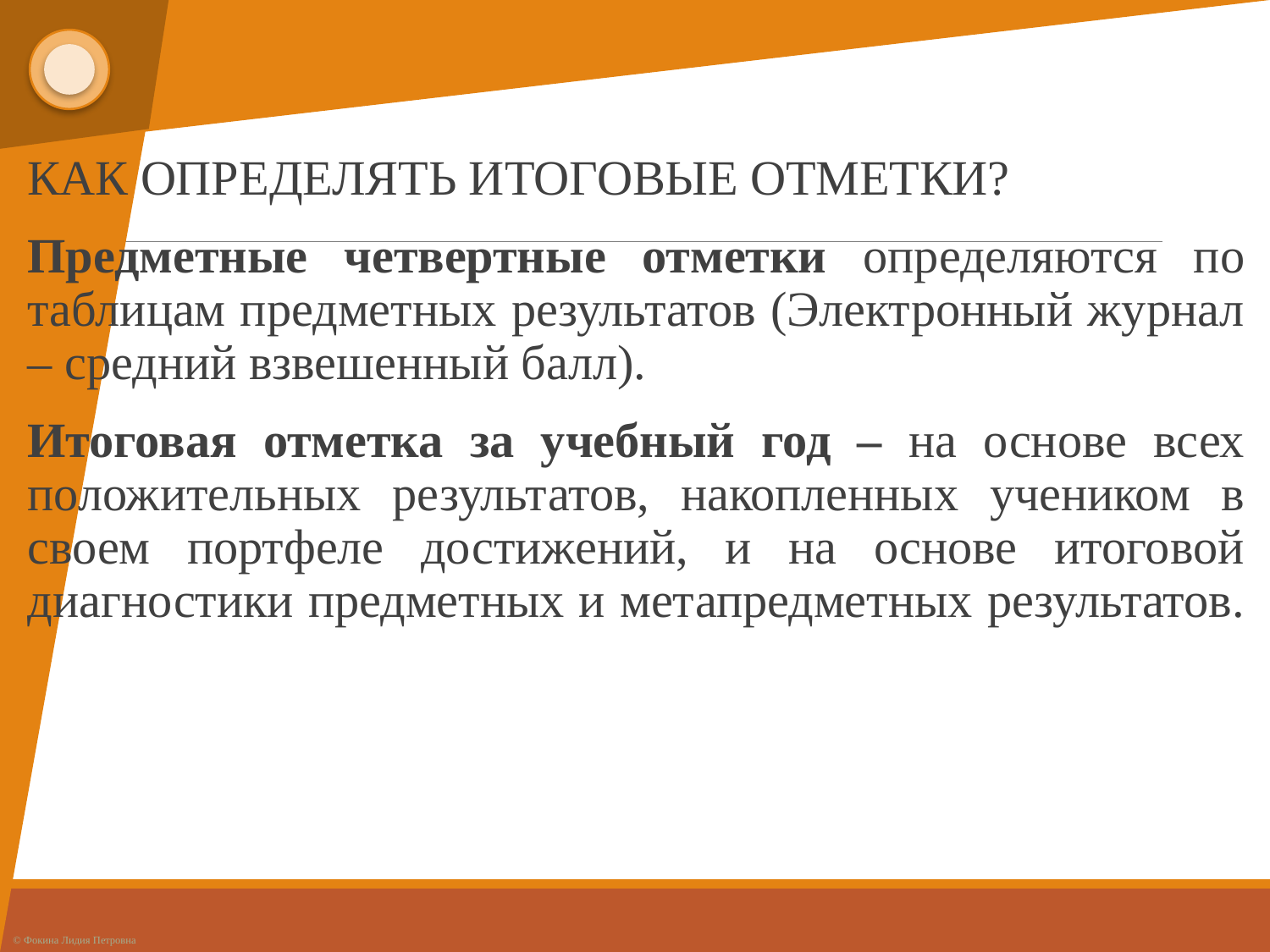

КАК ОПРЕДЕЛЯТЬ ИТОГОВЫЕ ОТМЕТКИ?
Предметные четвертные отметки определяются по таблицам предметных результатов (Электронный журнал – средний взвешенный балл).
Итоговая отметка за учебный год – на основе всех положительных результатов, накопленных учеником в своем портфеле достижений, и на основе итоговой диагностики предметных и метапредметных результатов.